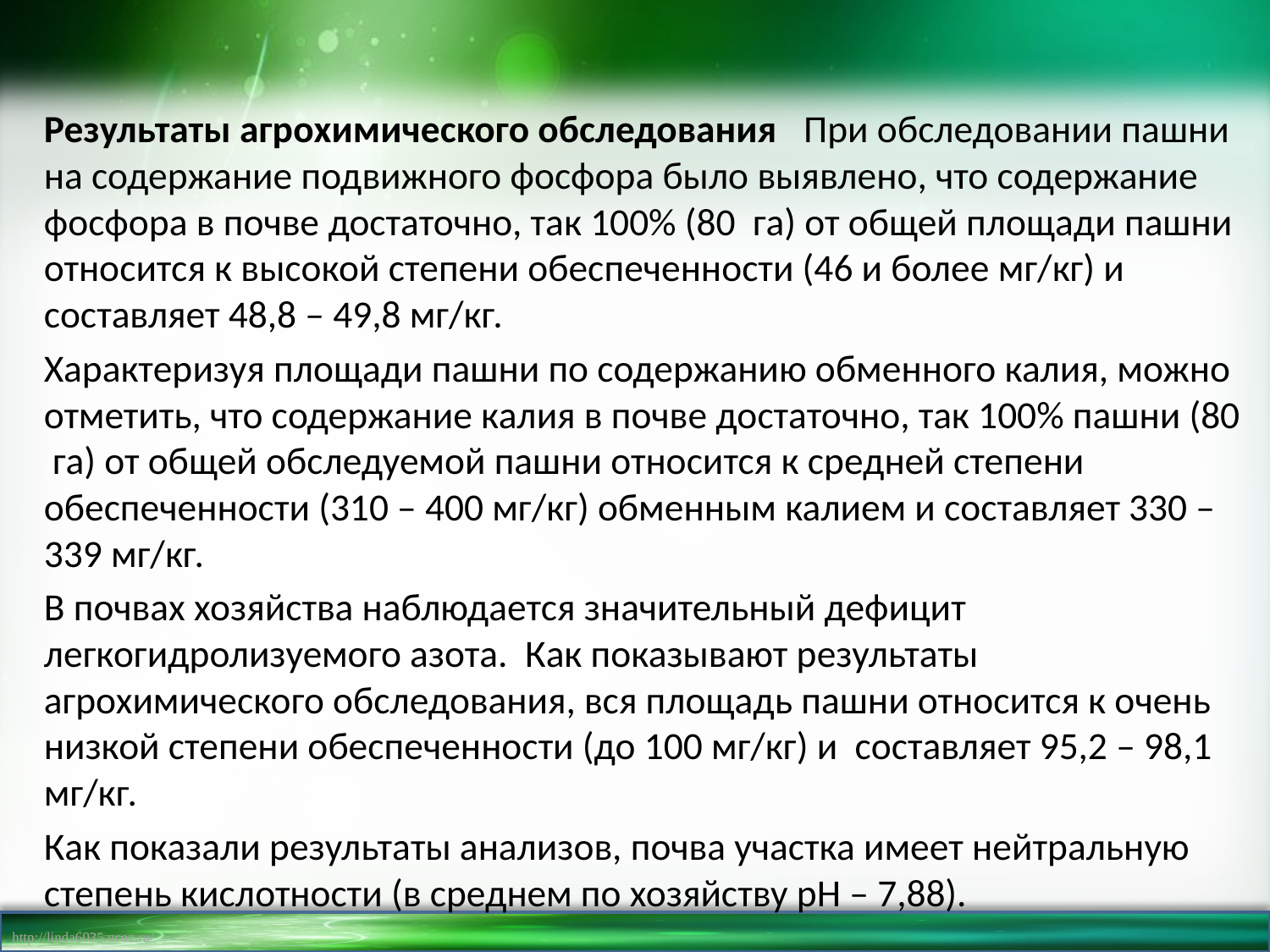

Результаты агрохимического обследования   При обследовании пашни на содержание подвижного фосфора было выявлено, что содержание фосфора в почве достаточно, так 100% (80  га) от общей площади пашни относится к высокой степени обеспеченности (46 и более мг/кг) и составляет 48,8 – 49,8 мг/кг.
Характеризуя площади пашни по содержанию обменного калия, можно отметить, что содержание калия в почве достаточно, так 100% пашни (80  га) от общей обследуемой пашни относится к средней степени обеспеченности (310 – 400 мг/кг) обменным калием и составляет 330 – 339 мг/кг.
В почвах хозяйства наблюдается значительный дефицит легкогидролизуемого азота.  Как показывают результаты агрохимического обследования, вся площадь пашни относится к очень низкой степени обеспеченности (до 100 мг/кг) и  составляет 95,2 – 98,1 мг/кг.
Как показали результаты анализов, почва участка имеет нейтральную степень кислотности (в среднем по хозяйству рН – 7,88).